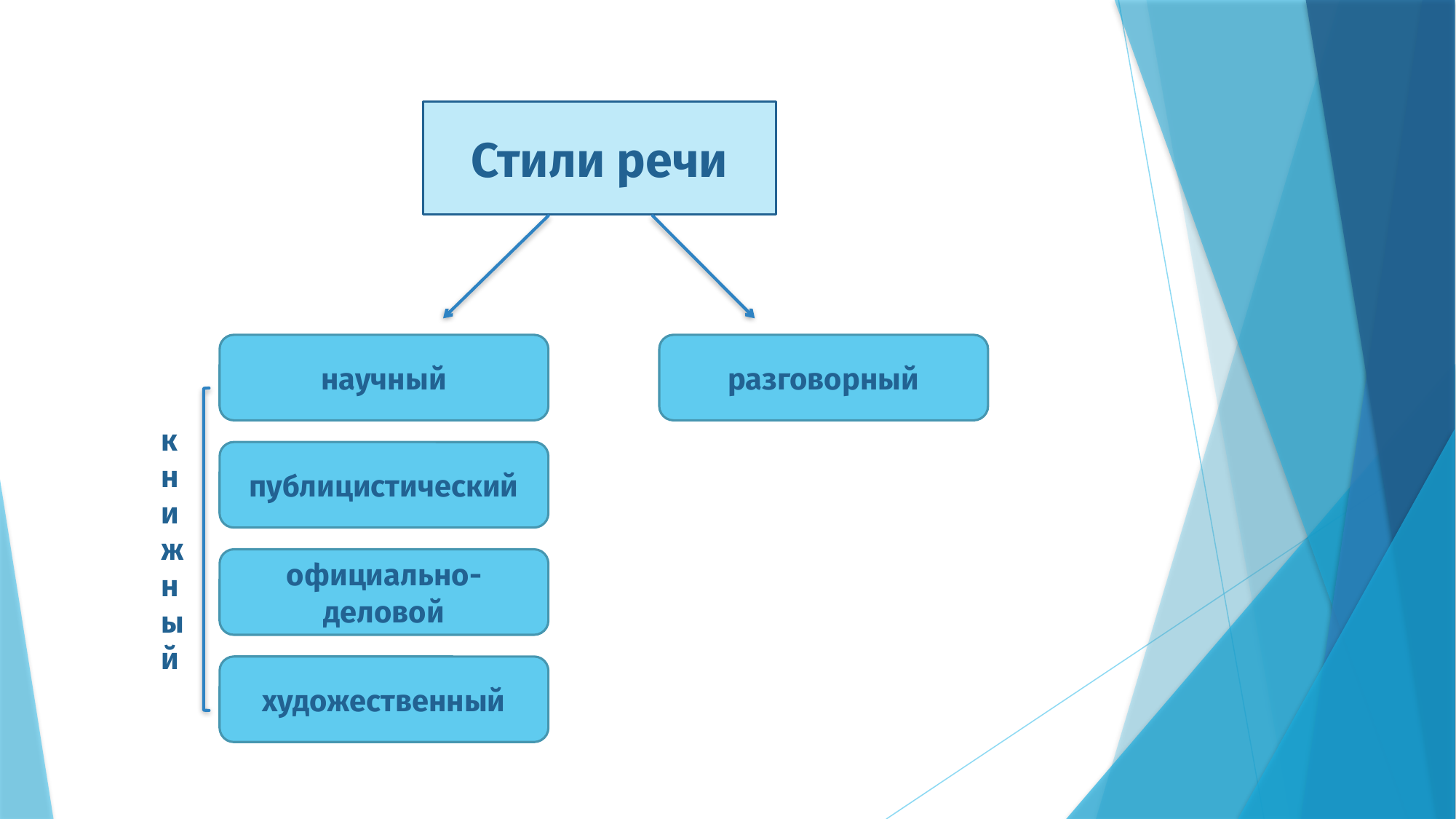

Стили речи
научный
разговорный

книжный
публицистический
официально-деловой
художественный